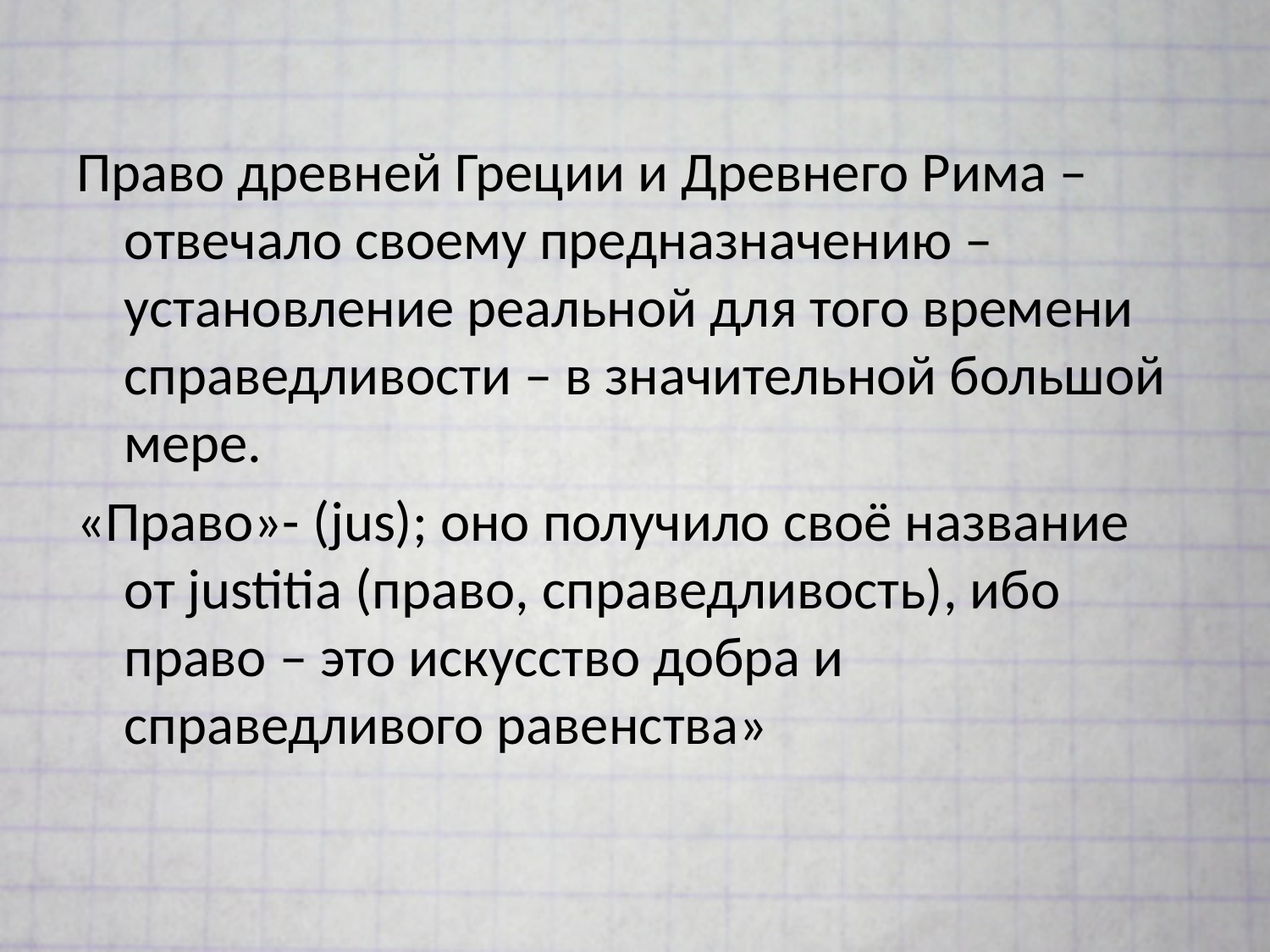

#
Право древней Греции и Древнего Рима – отвечало своему предназначению – установление реальной для того времени справедливости – в значительной большой мере.
«Право»- (jus); оно получило своё название от justitia (право, справедливость), ибо право – это искусство добра и справедливого равенства»